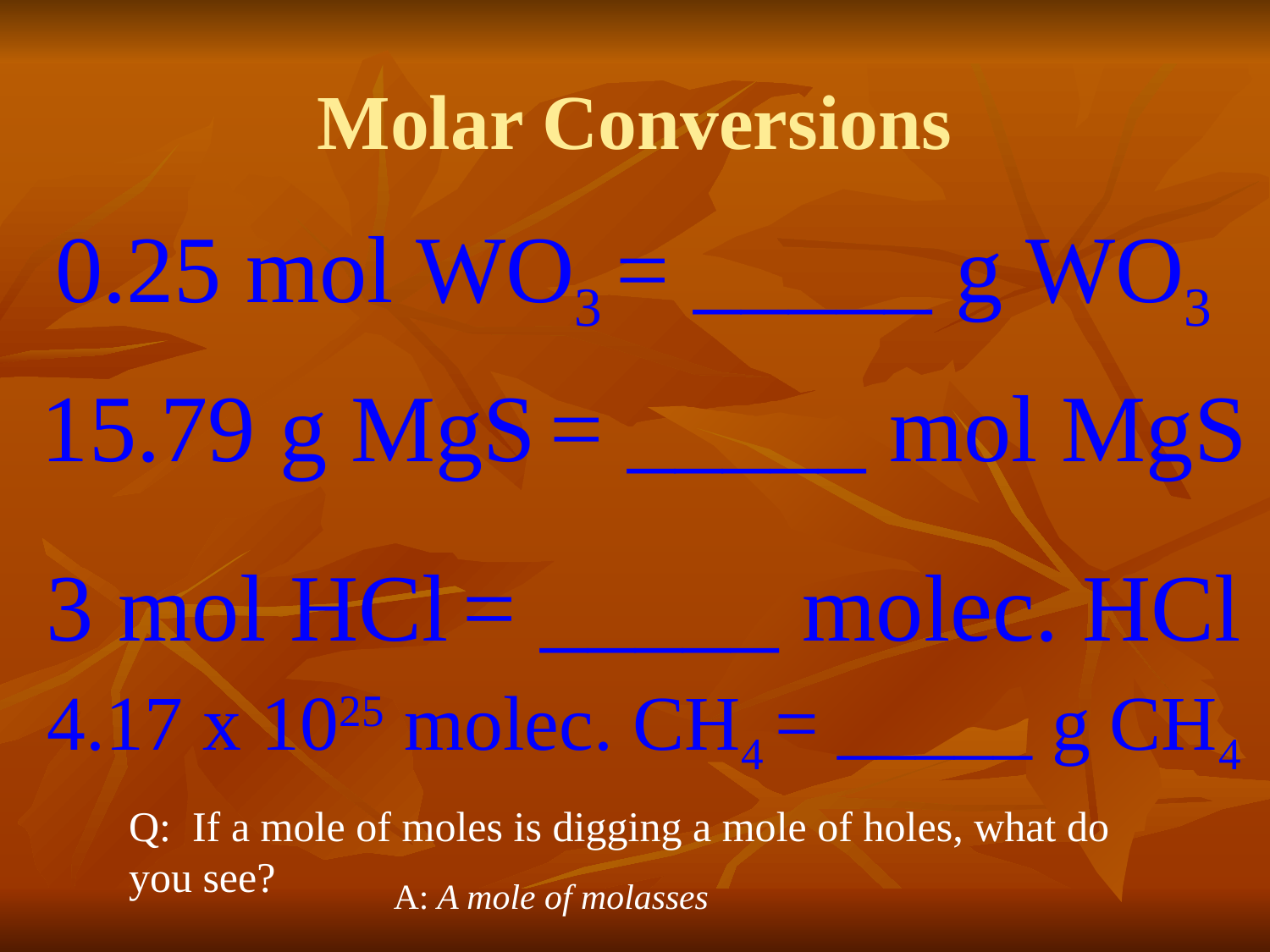

# Molar Conversions
0.25 mol WO3 = _____ g WO3
15.79 g MgS = _____ mol MgS
3 mol HCl = _____ molec. HCl
4.17 x 1025 molec. CH4 = _____ g CH4
Q:  If a mole of moles is digging a mole of holes, what do you see?
A: A mole of molasses